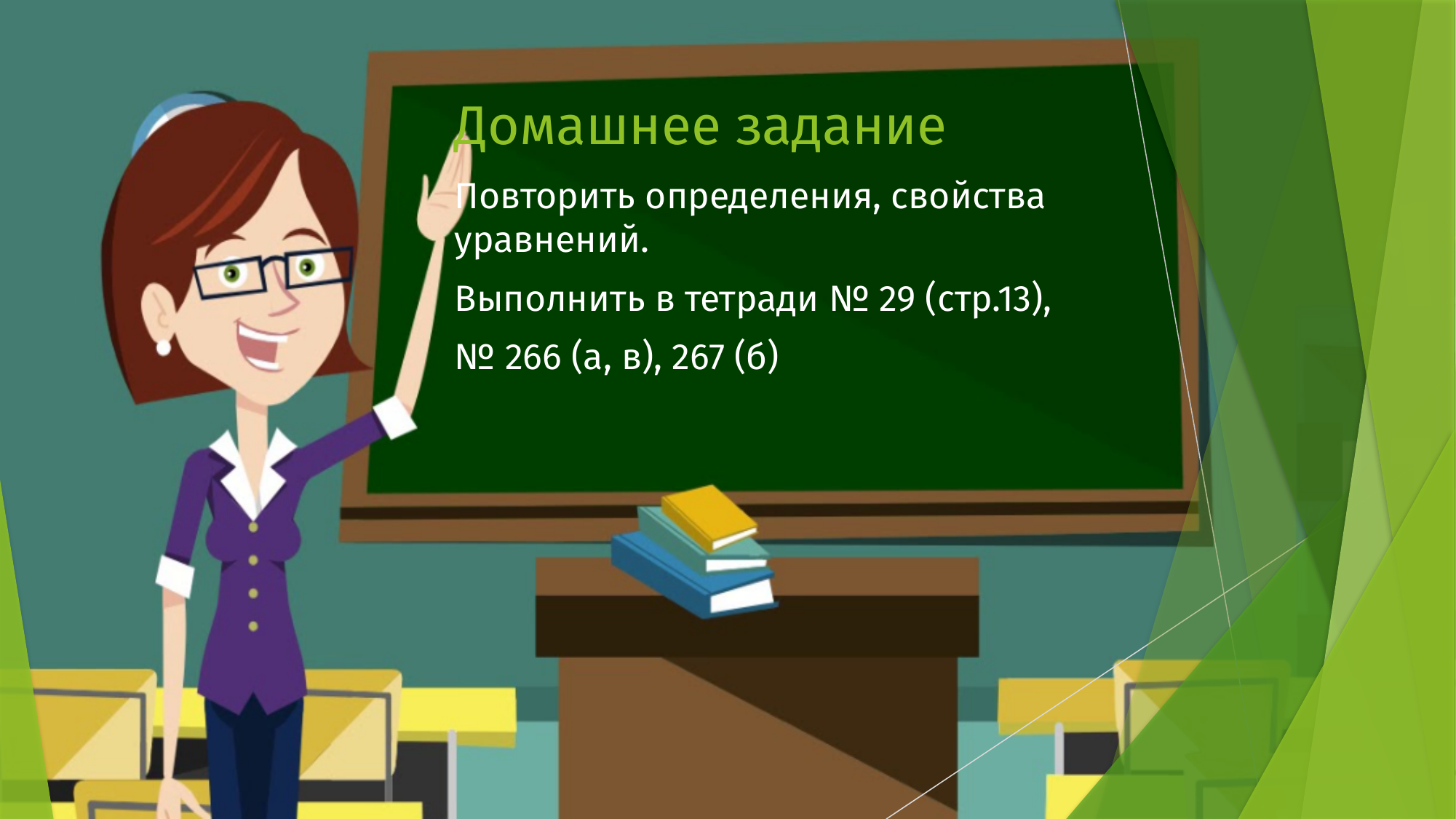

# Домашнее задание
Повторить определения, свойства уравнений.
Выполнить в тетради № 29 (стр.13),
№ 266 (а, в), 267 (б)